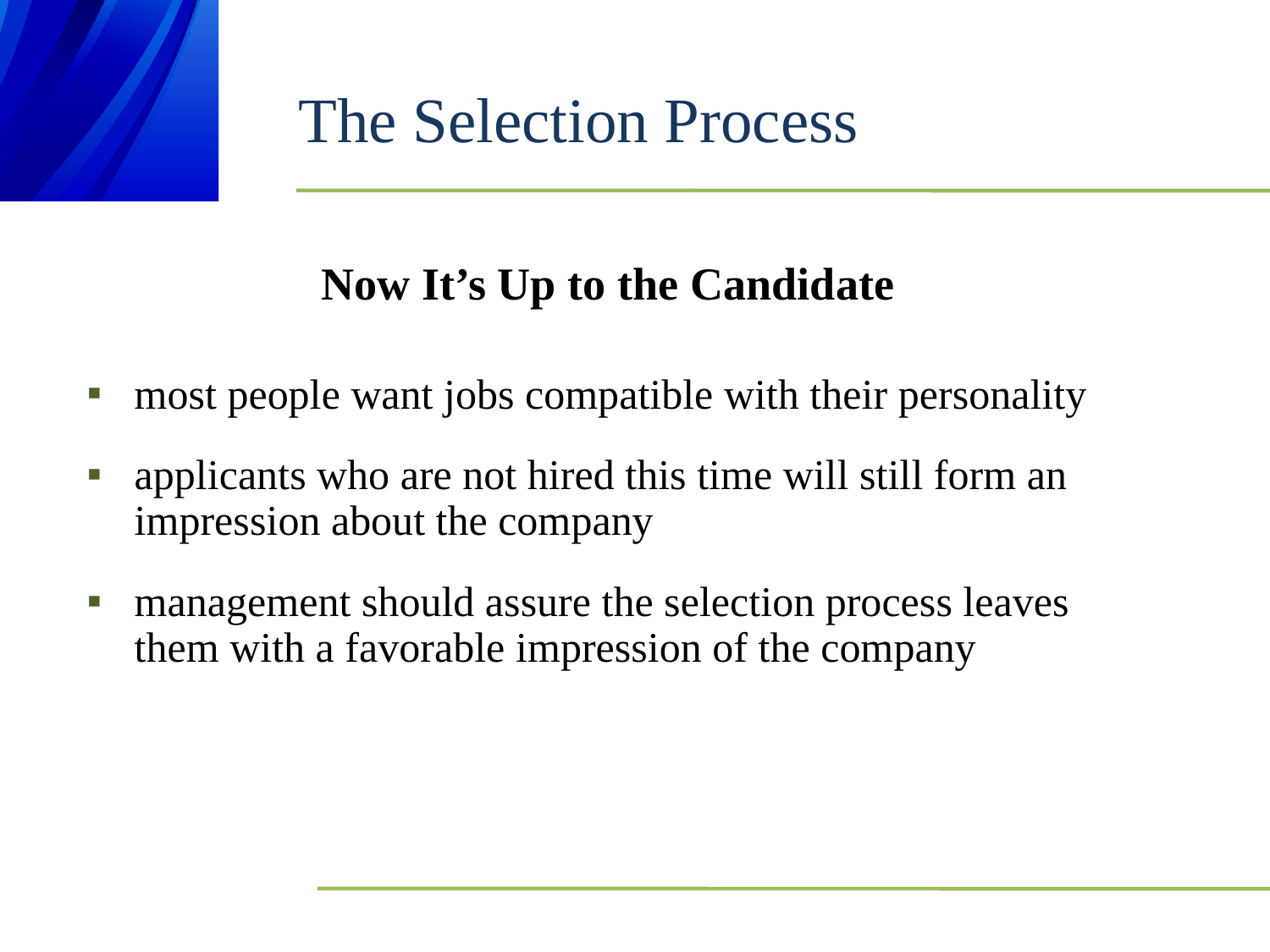

# The Selection Process
Now It’s Up to the Candidate

most people want jobs compatible with their personality

applicants who are not hired this time will still form an impression about the company

management should assure the selection process leaves them with a favorable impression of the company